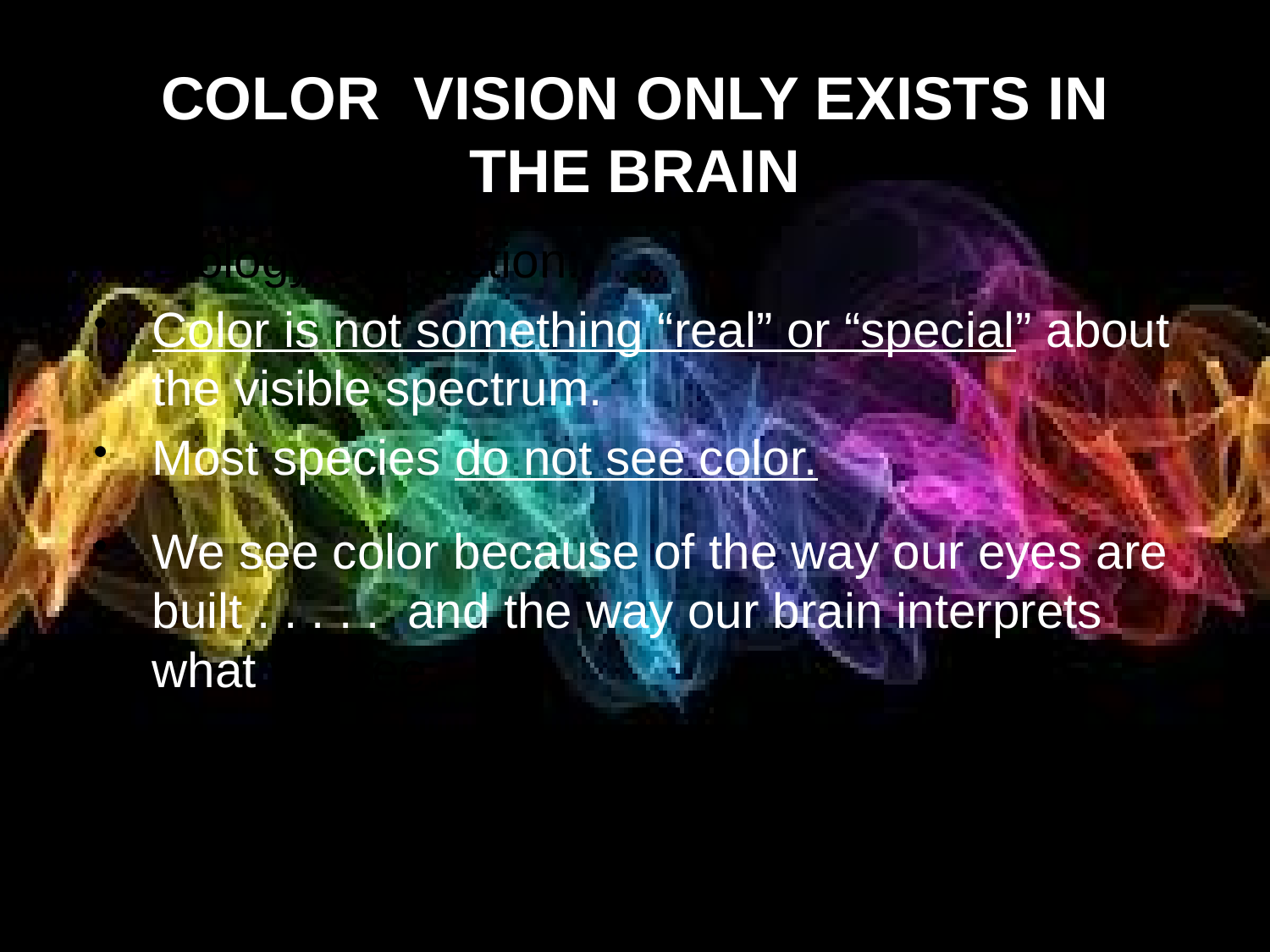

# COLOR  VISION ONLY EXISTS IN THE BRAIN
Biology connection:
Color is not something “real” or “special” about the visible spectrum.
Most species do not see color.

We see color because of the way our eyes are built . . . . .  and the way our brain interprets what we see.